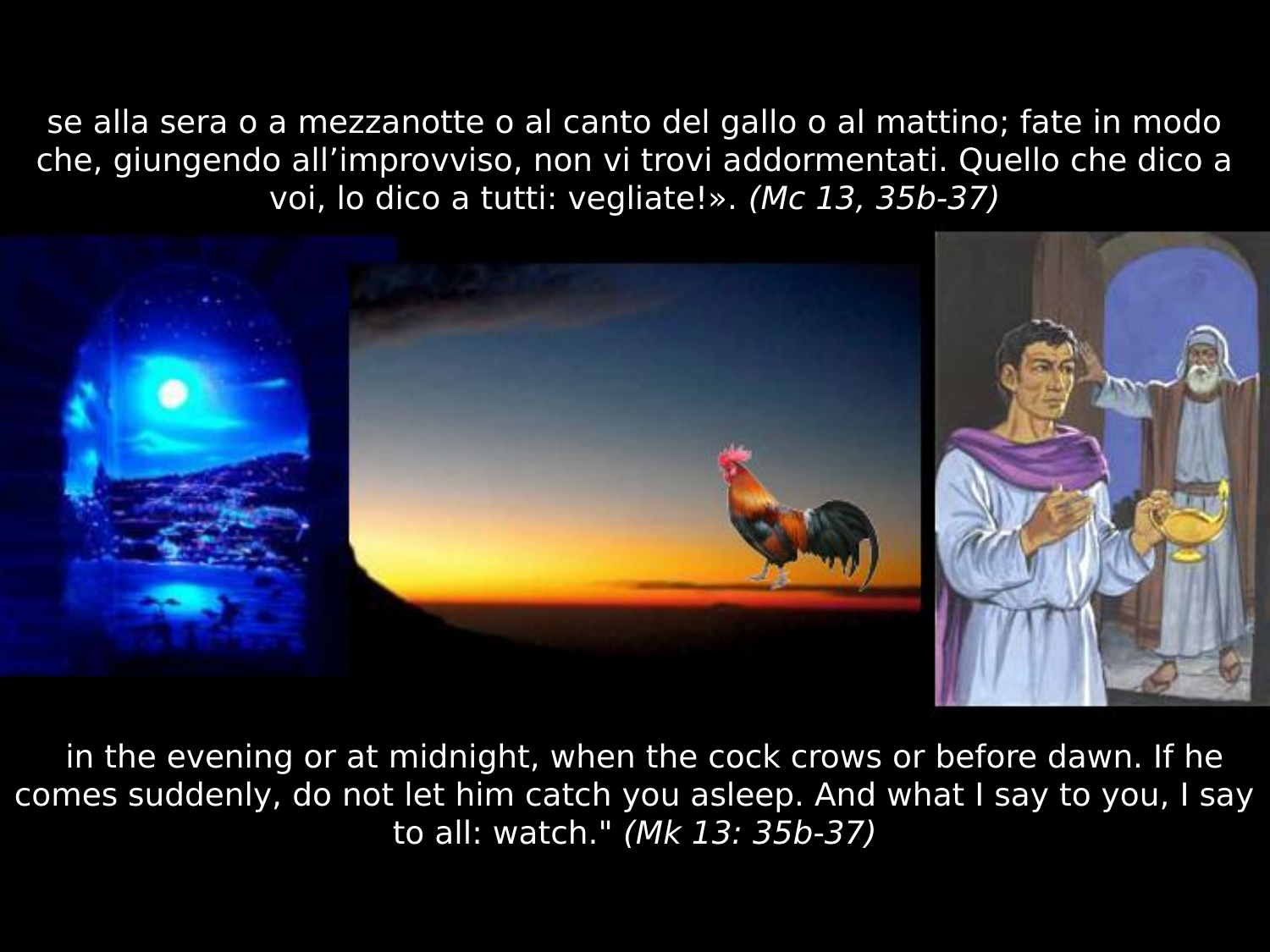

se alla sera o a mezzanotte o al canto del gallo o al mattino; fate in modo che, giungendo all’improvviso, non vi trovi addormentati. Quello che dico a voi, lo dico a tutti: vegliate!». (Mc 13, 35b-37)
  in the evening or at midnight, when the cock crows or before dawn. If he comes suddenly, do not let him catch you asleep. And what I say to you, I say to all: watch." (Mk 13: 35b-37)